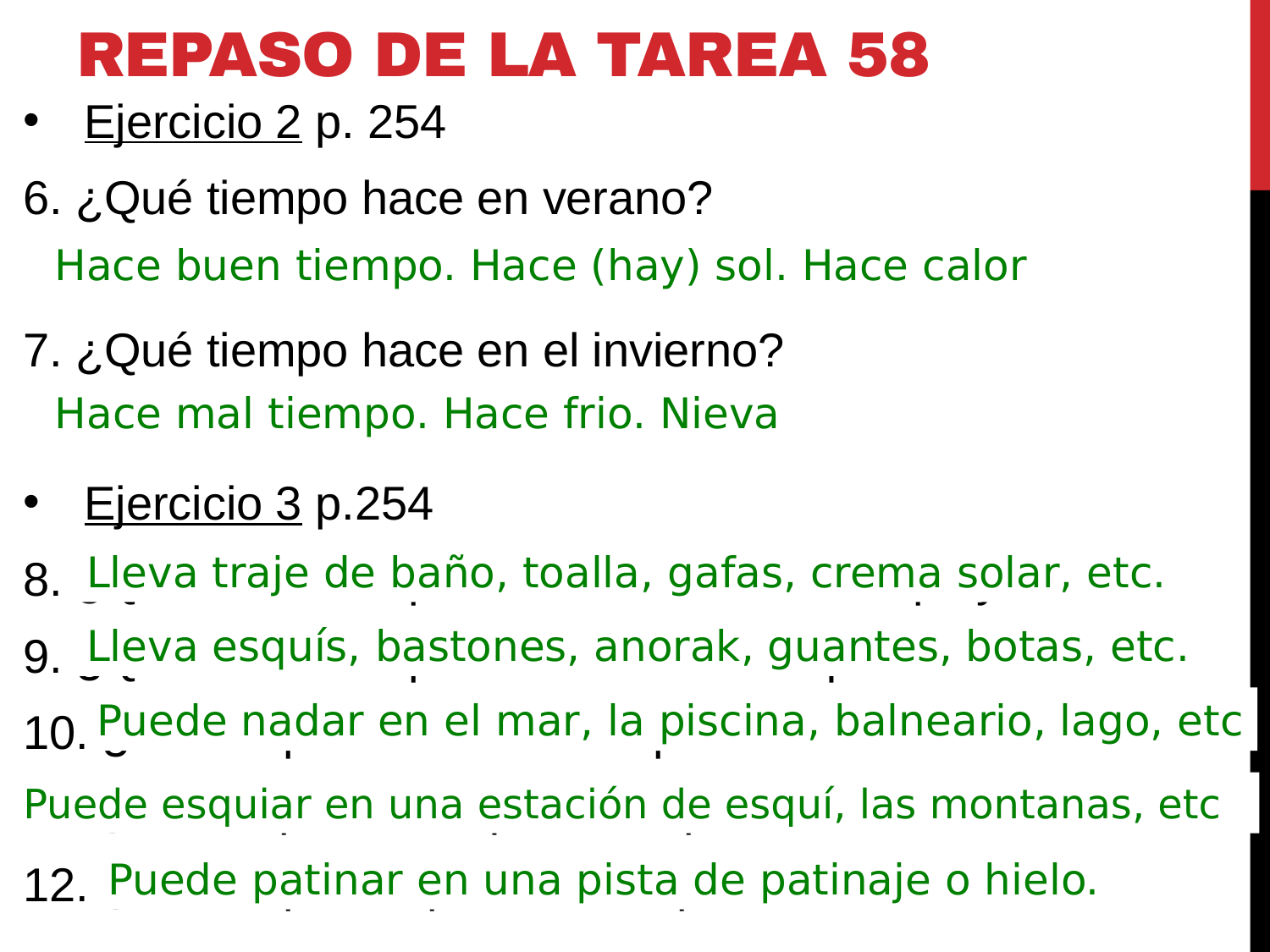

# Repaso de la Tarea 58
Ejercicio 2 p. 254
6. ¿Qué tiempo hace en verano?

7. ¿Qué tiempo hace en el invierno?

Ejercicio 3 p.254
8. ¿Qué lleva una persona cuando va a la playa?
9. ¿Qué lleva una persona cuando esquía?
10. ¿Dónde puede nadar una persona?
11. ¿Dónde puede esquiar una persona?
12. ¿Dónde puede patinar una persona?
Hace buen tiempo. Hace (hay) sol. Hace calor
Hace mal tiempo. Hace frio. Nieva
Lleva traje de baño, toalla, gafas, crema solar, etc.
Lleva esquís, bastones, anorak, guantes, botas, etc.
Puede nadar en el mar, la piscina, balneario, lago, etc
Puede esquiar en una estación de esquí, las montanas, etc
Puede patinar en una pista de patinaje o hielo.